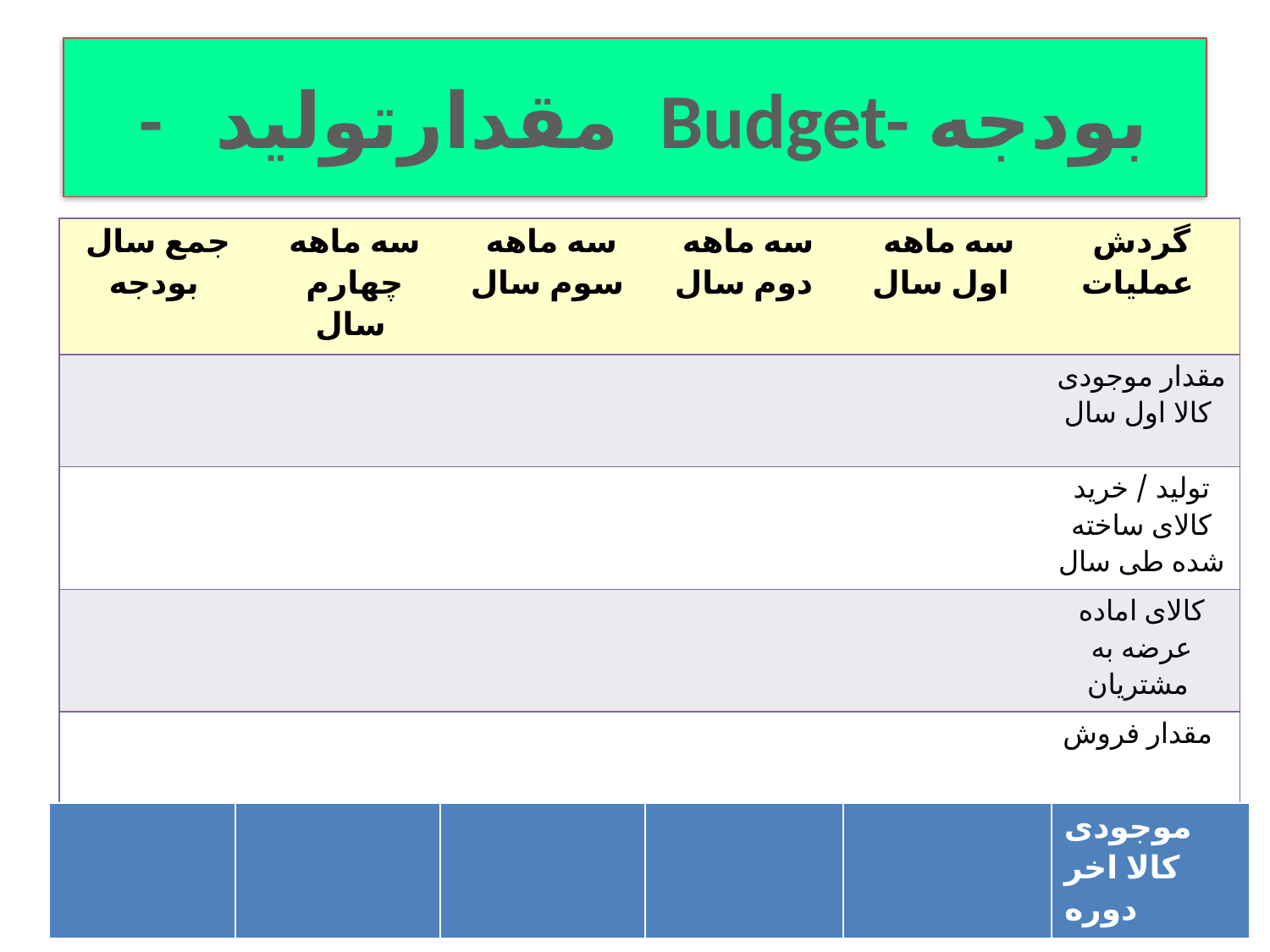

# -   مقدارتولید  Budget- بودجه
| جمع سال بودجه | سه ماهه چهارم سال | سه ماهه سوم سال | سه ماهه دوم سال | سه ماهه اول سال | گردش عملیات |
| --- | --- | --- | --- | --- | --- |
|  |  |  |  |  | مقدار موجودی کالا اول سال |
|  |  |  |  |  | تولید / خرید کالای ساخته شده طی سال |
|  |  |  |  |  | کالای اماده عرضه به مشتریان |
|  |  |  |  |  | مقدار فروش |

|  |  |  |  |  | موجودی کالا اخر دوره |
| --- | --- | --- | --- | --- | --- |